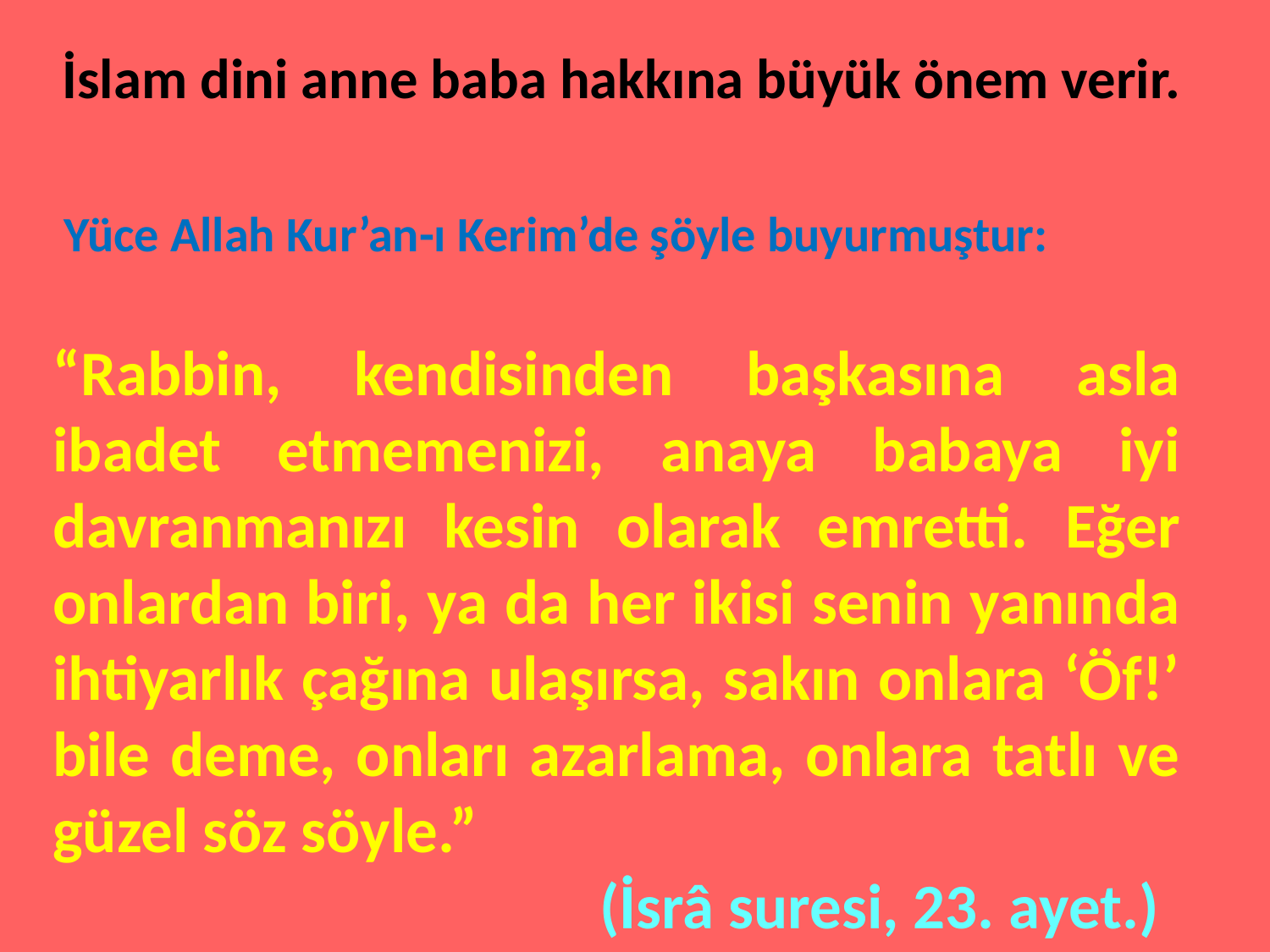

İslam dini anne baba hakkına büyük önem verir.
Yüce Allah Kur’an-ı Kerim’de şöyle buyurmuştur:
“Rabbin, kendisinden başkasına asla ibadet etmemenizi, anaya babaya iyi davranmanızı kesin olarak emretti. Eğer onlardan biri, ya da her ikisi senin yanında ihtiyarlık çağına ulaşırsa, sakın onlara ‘Öf!’ bile deme, onları azarlama, onlara tatlı ve güzel söz söyle.”
                                      (İsrâ suresi, 23. ayet.)